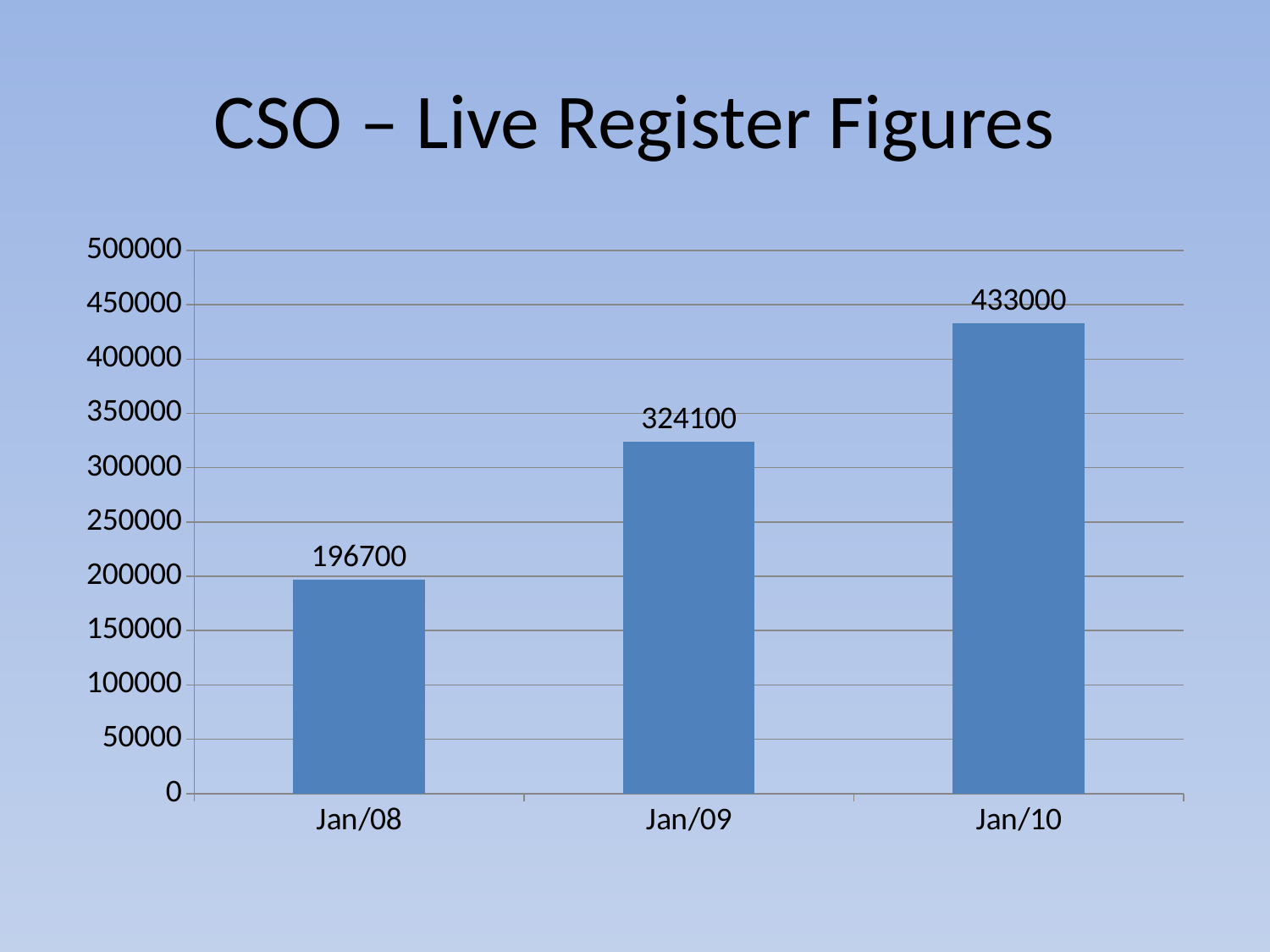

# CSO – Live Register Figures

### Chart

| Category | Column1 |
|---|---|
| 39508 | 196700.0 |
| 39873 | 324100.0 |
| 40238 | 433000.0 |
|  | None |